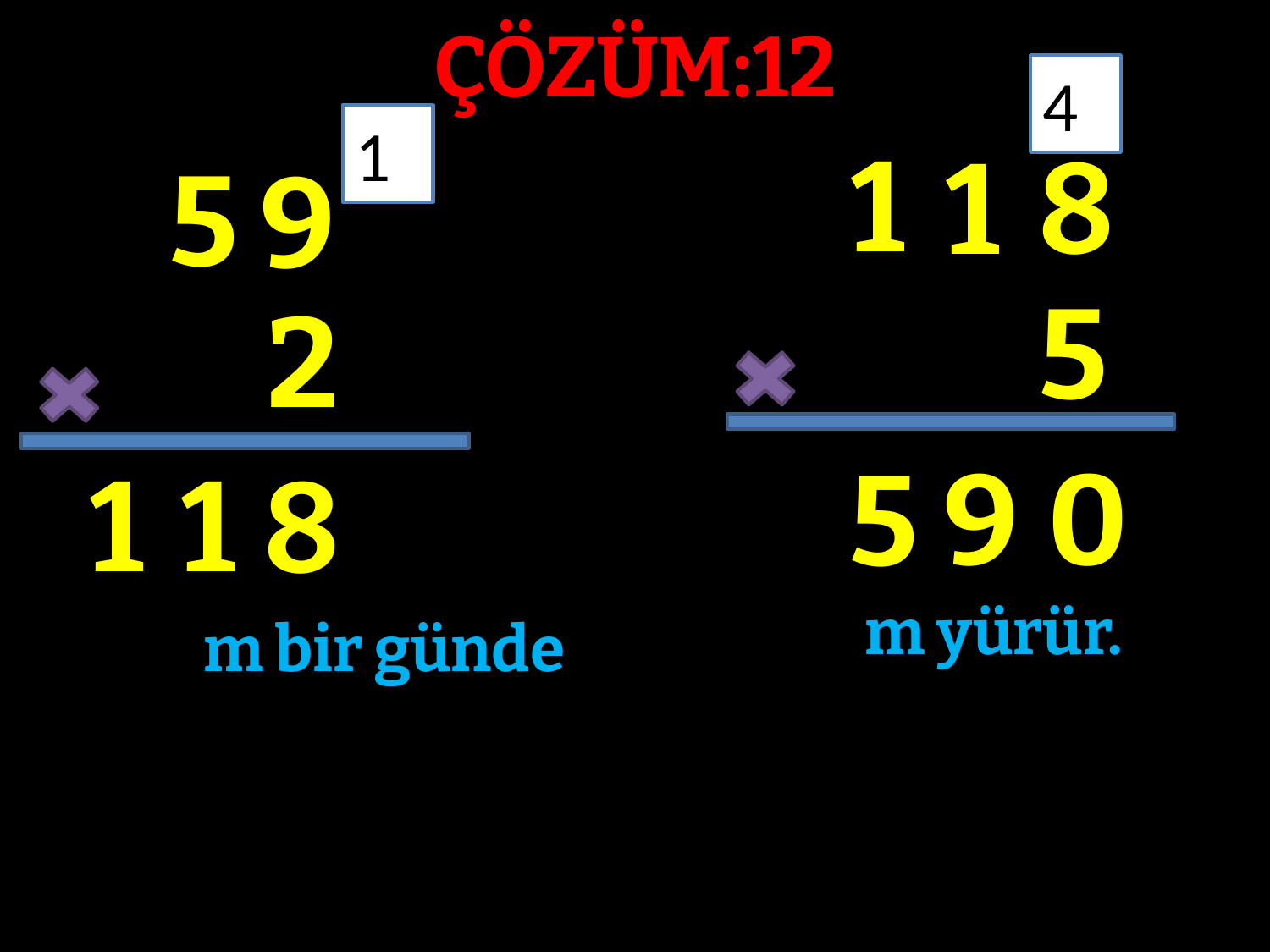

ÇÖZÜM:12
#
4
1
1
8
1
5
9
5
2

9
0
5
1
1
8
m yürür.
m bir günde